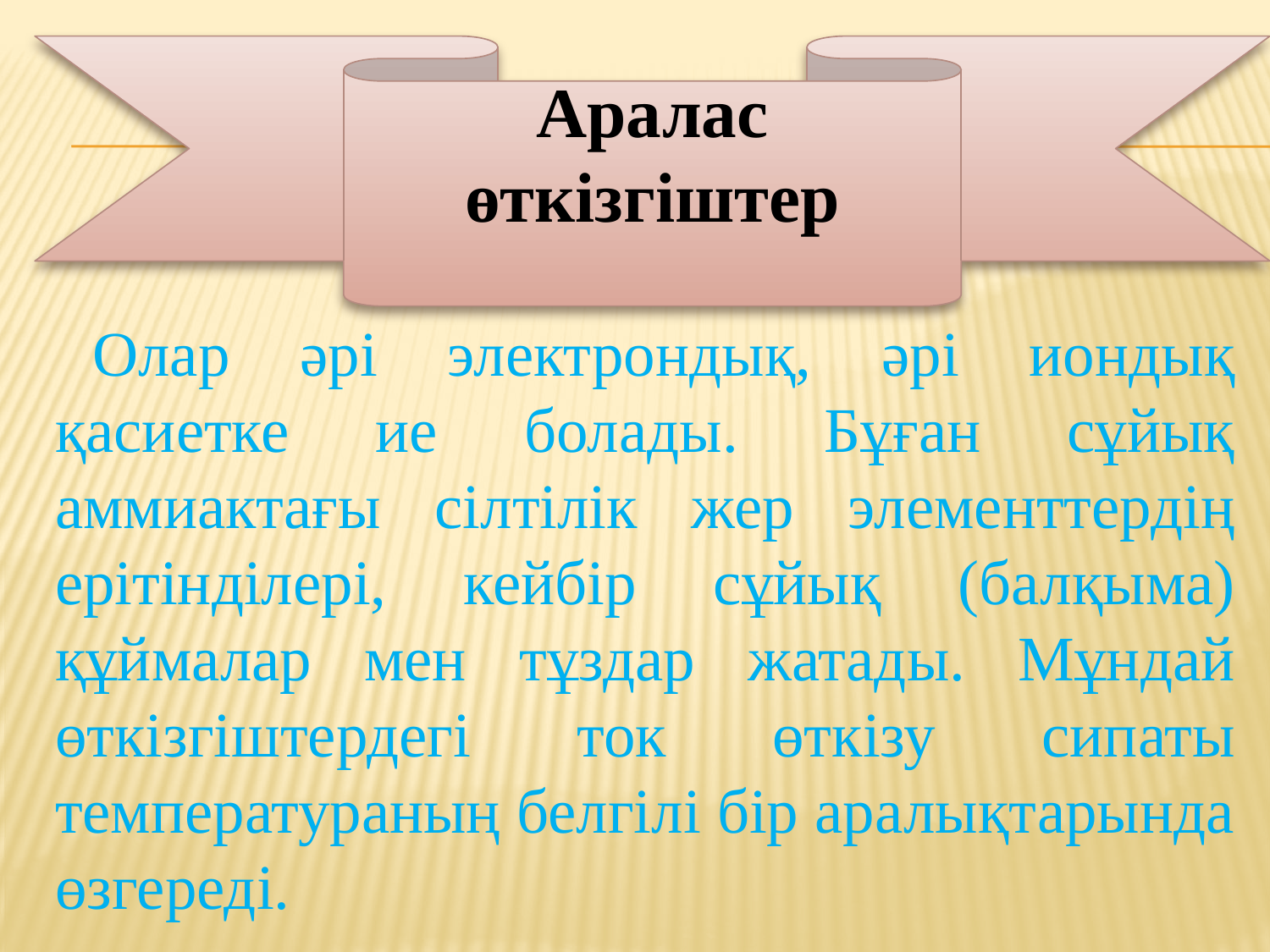

Аралас өткізгіштер

Олар әрі электрондық, әрі иондық қасиетке ие болады. Бұған сұйық аммиактағы сілтілік жер элементтердің ерітінділері, кейбір сұйық (балқыма) құймалар мен тұздар жатады. Мұндай өткізгіштердегі ток өткізу сипаты температураның белгілі бір аралықтарында өзгереді.